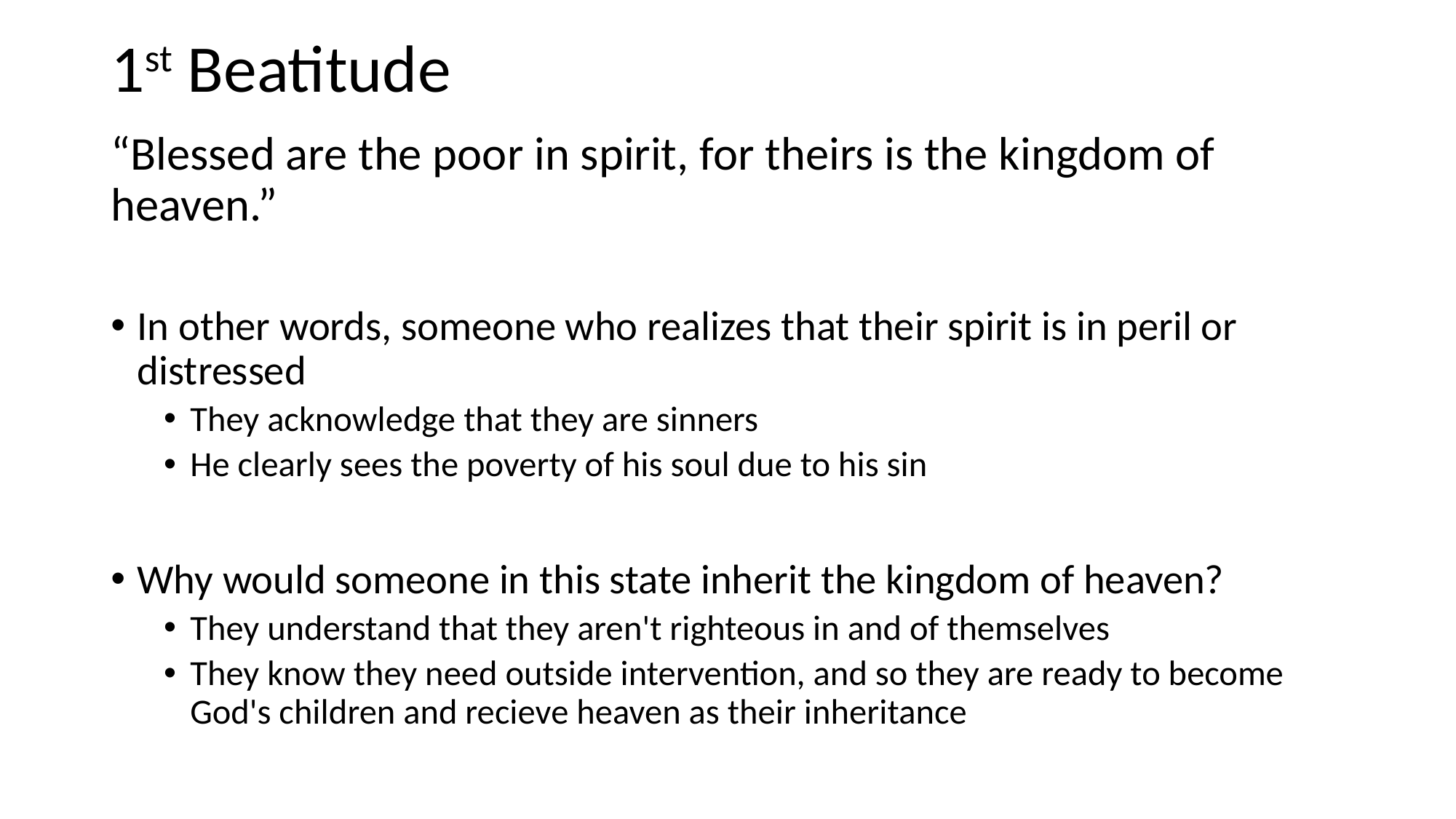

# 1st Beatitude
“Blessed are the poor in spirit, for theirs is the kingdom of heaven.”

In other words, someone who realizes that their spirit is in peril or distressed
They acknowledge that they are sinners
He clearly sees the poverty of his soul due to his sin

Why would someone in this state inherit the kingdom of heaven?
They understand that they aren't righteous in and of themselves
They know they need outside intervention, and so they are ready to become God's children and recieve heaven as their inheritance